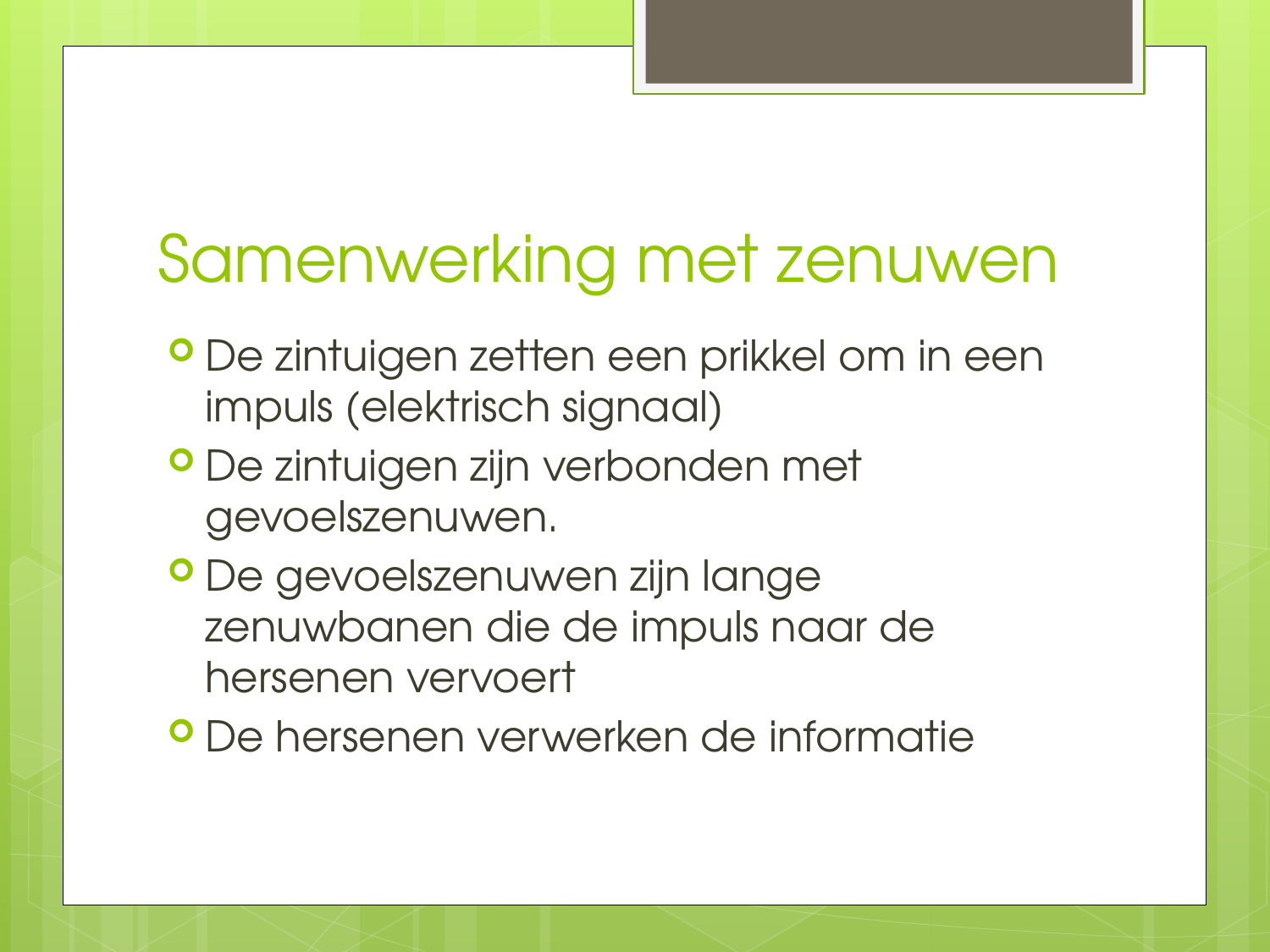

# Samenwerking met zenuwen
De zintuigen zetten een prikkel om in een impuls (elektrisch signaal)
De zintuigen zijn verbonden met gevoelszenuwen.
De gevoelszenuwen zijn lange zenuwbanen die de impuls naar de hersenen vervoert
De hersenen verwerken de informatie